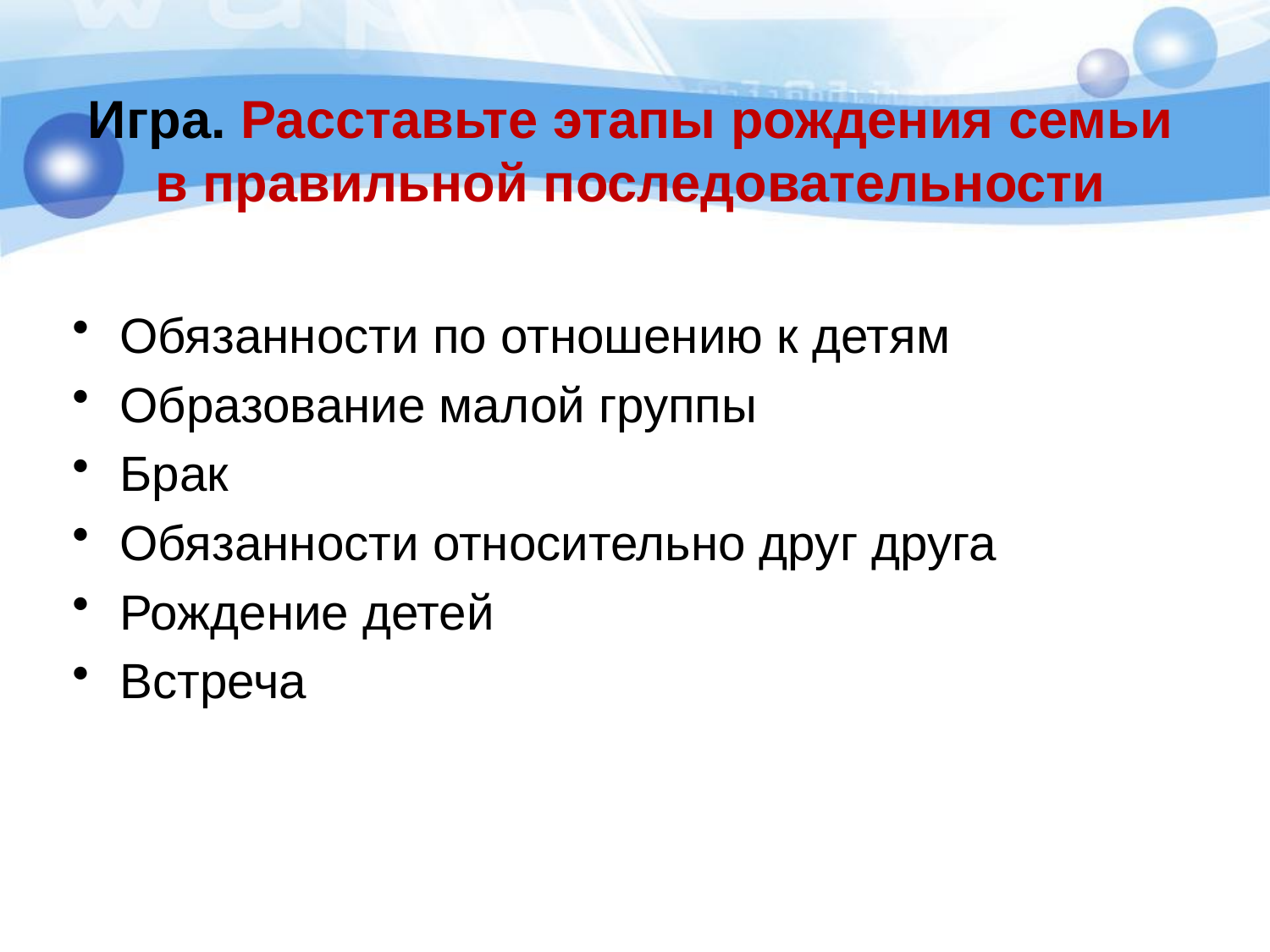

# Игра. Расставьте этапы рождения семьи в правильной последовательности
Обязанности по отношению к детям
Образование малой группы
Брак
Обязанности относительно друг друга
Рождение детей
Встреча